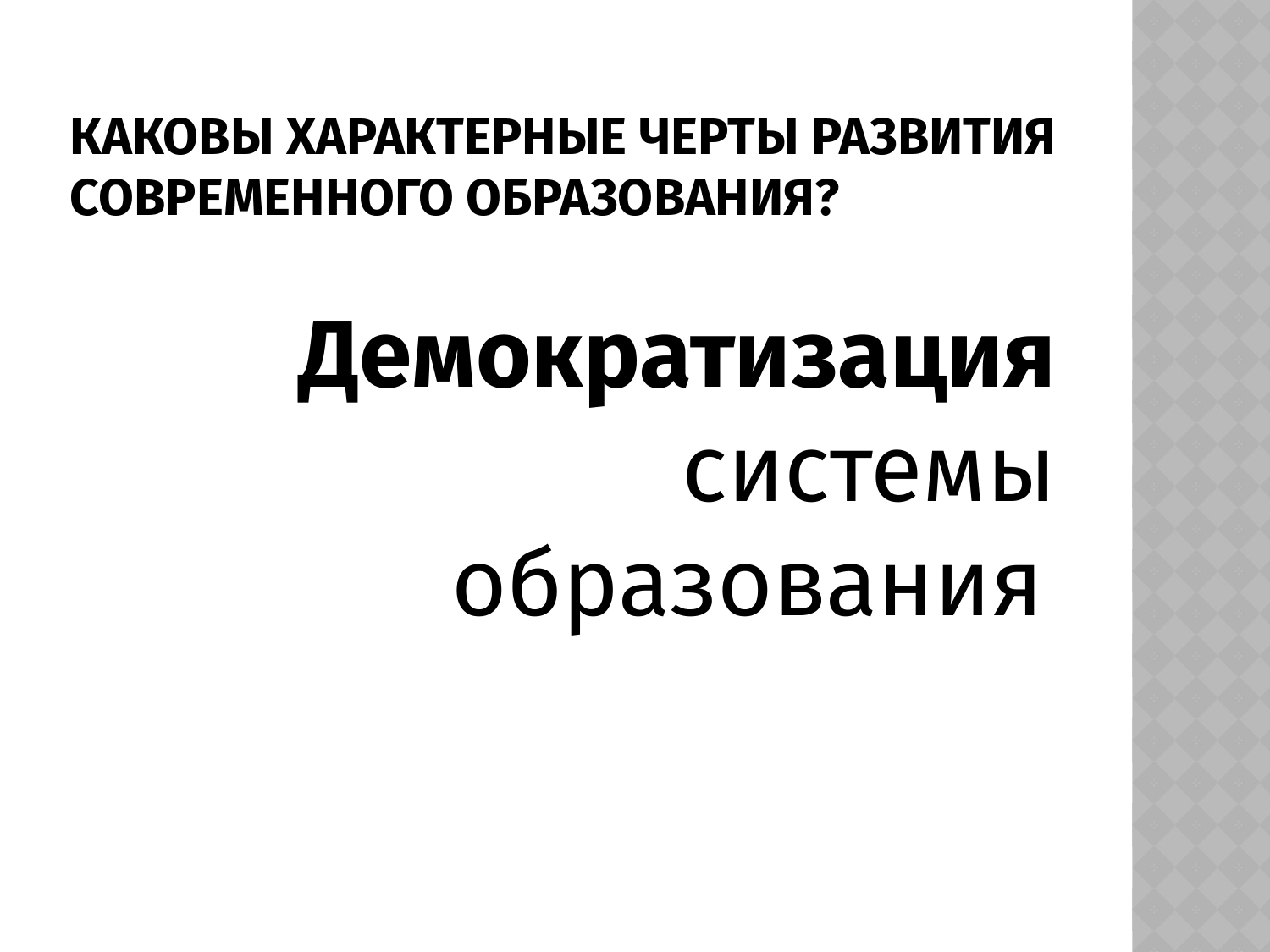

# Каковы характерные черты развития современного образования?
Демократизация системы образования
5